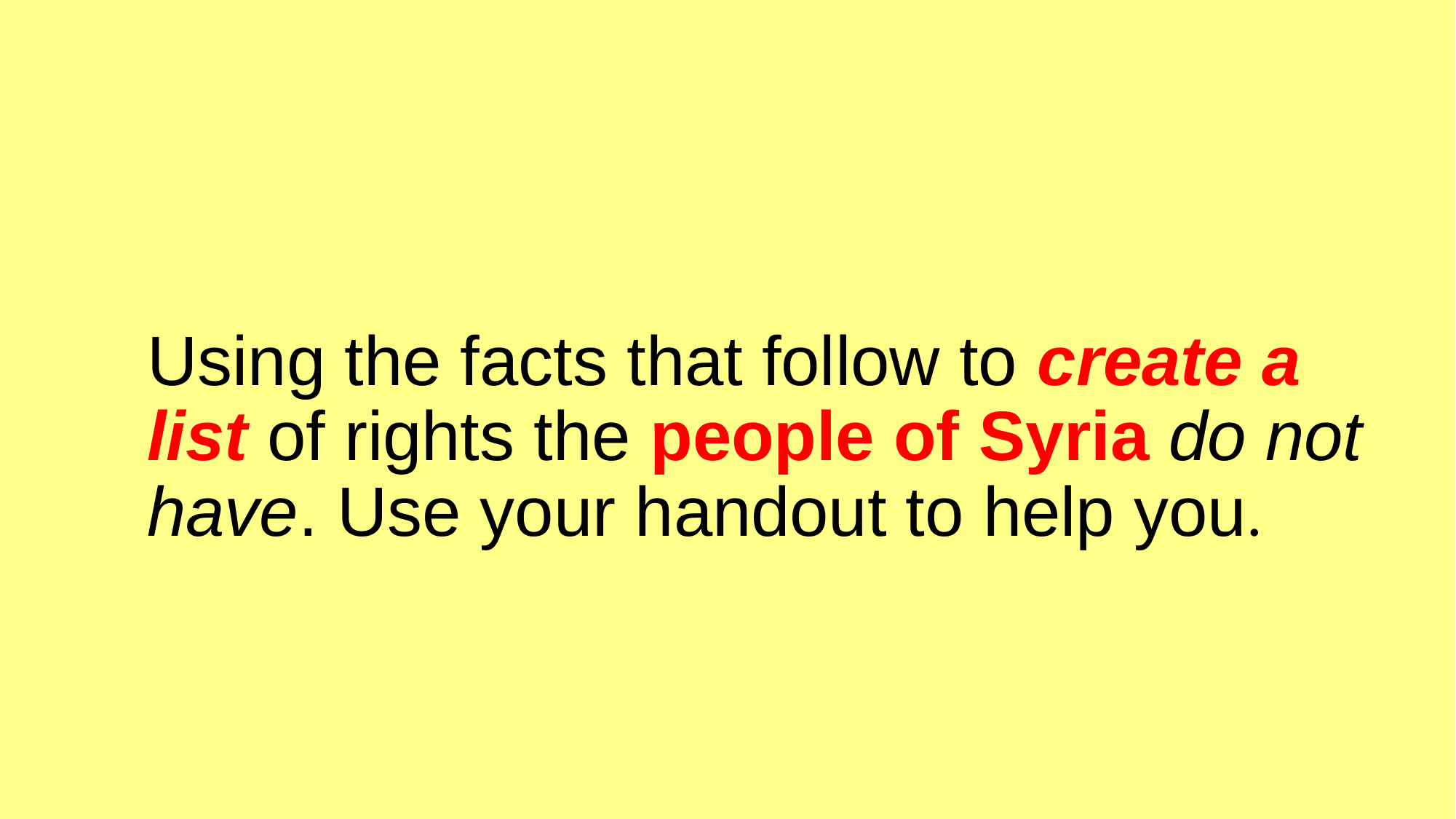

# Using the facts that follow to create a list of rights the people of Syria do not have. Use your handout to help you.